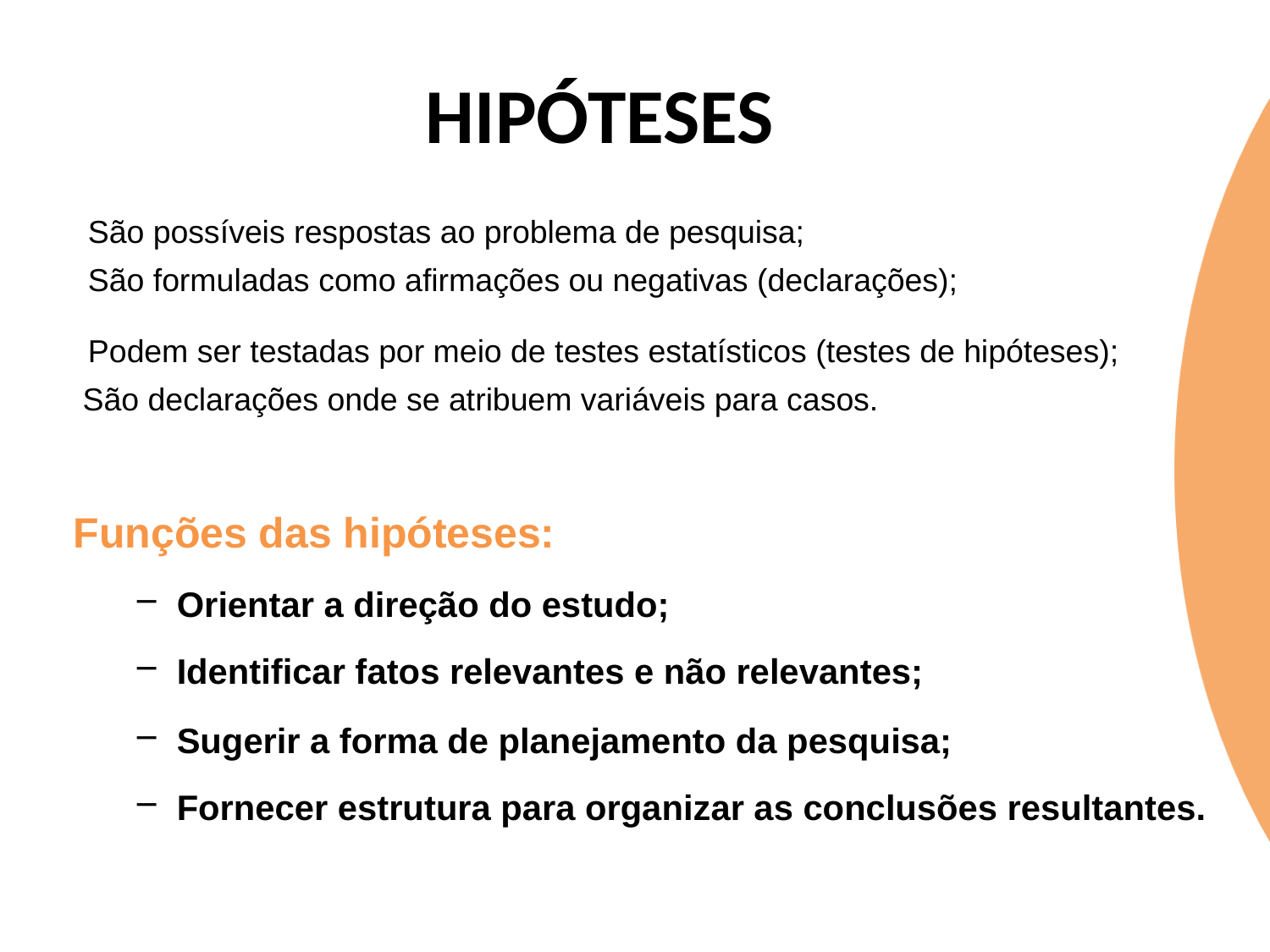

# HIPÓTESES
 São possíveis respostas ao problema de pesquisa;
 São formuladas como afirmações ou negativas (declarações);
   Podem ser testadas por meio de testes estatísticos (testes de hipóteses);
São declarações onde se atribuem variáveis para casos.

Funções das hipóteses:
Orientar a direção do estudo;
Identificar fatos relevantes e não relevantes;
Sugerir a forma de planejamento da pesquisa;
Fornecer estrutura para organizar as conclusões resultantes.